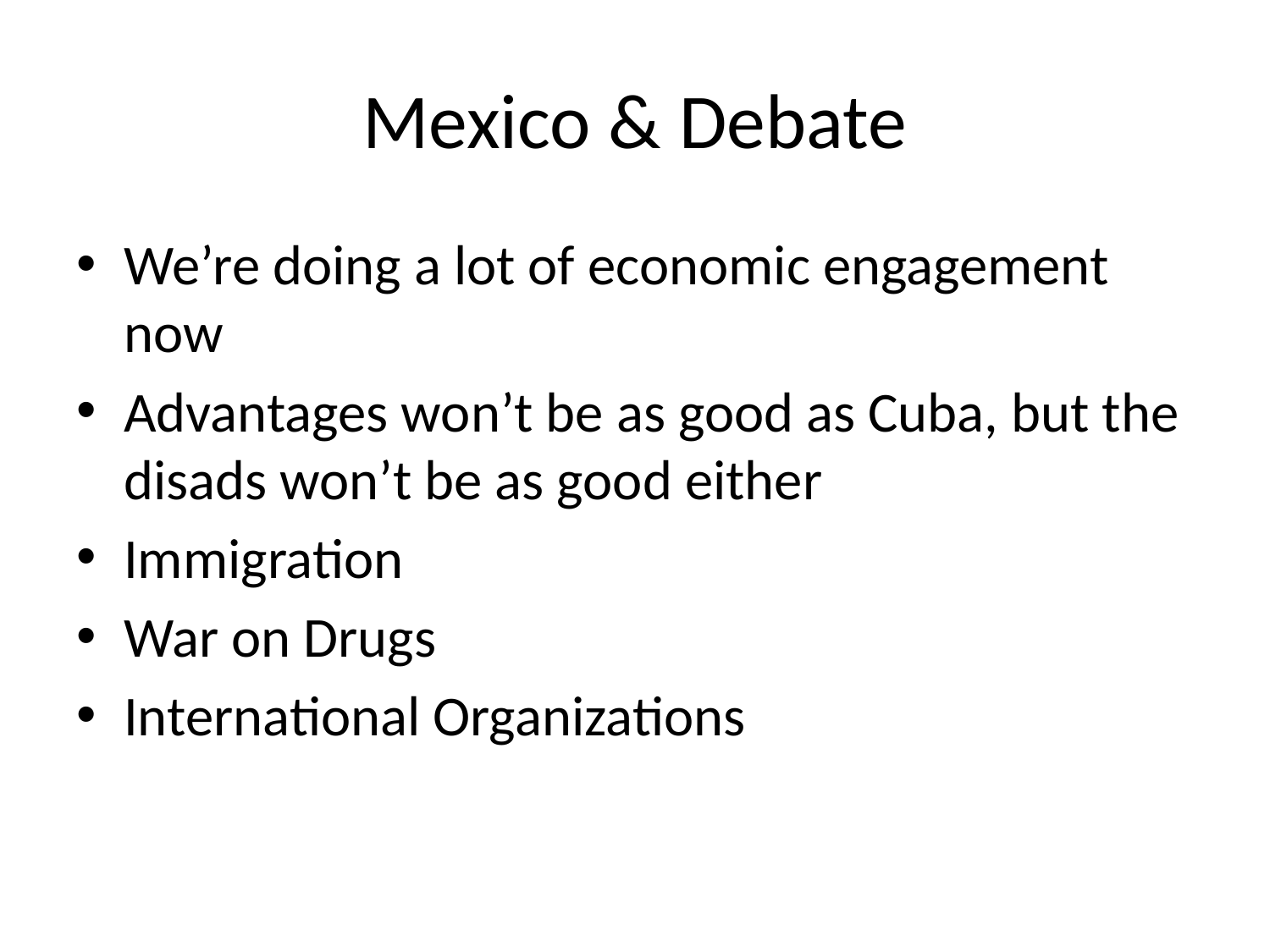

# Mexico & Debate
We’re doing a lot of economic engagement now
Advantages won’t be as good as Cuba, but the disads won’t be as good either
Immigration
War on Drugs
International Organizations